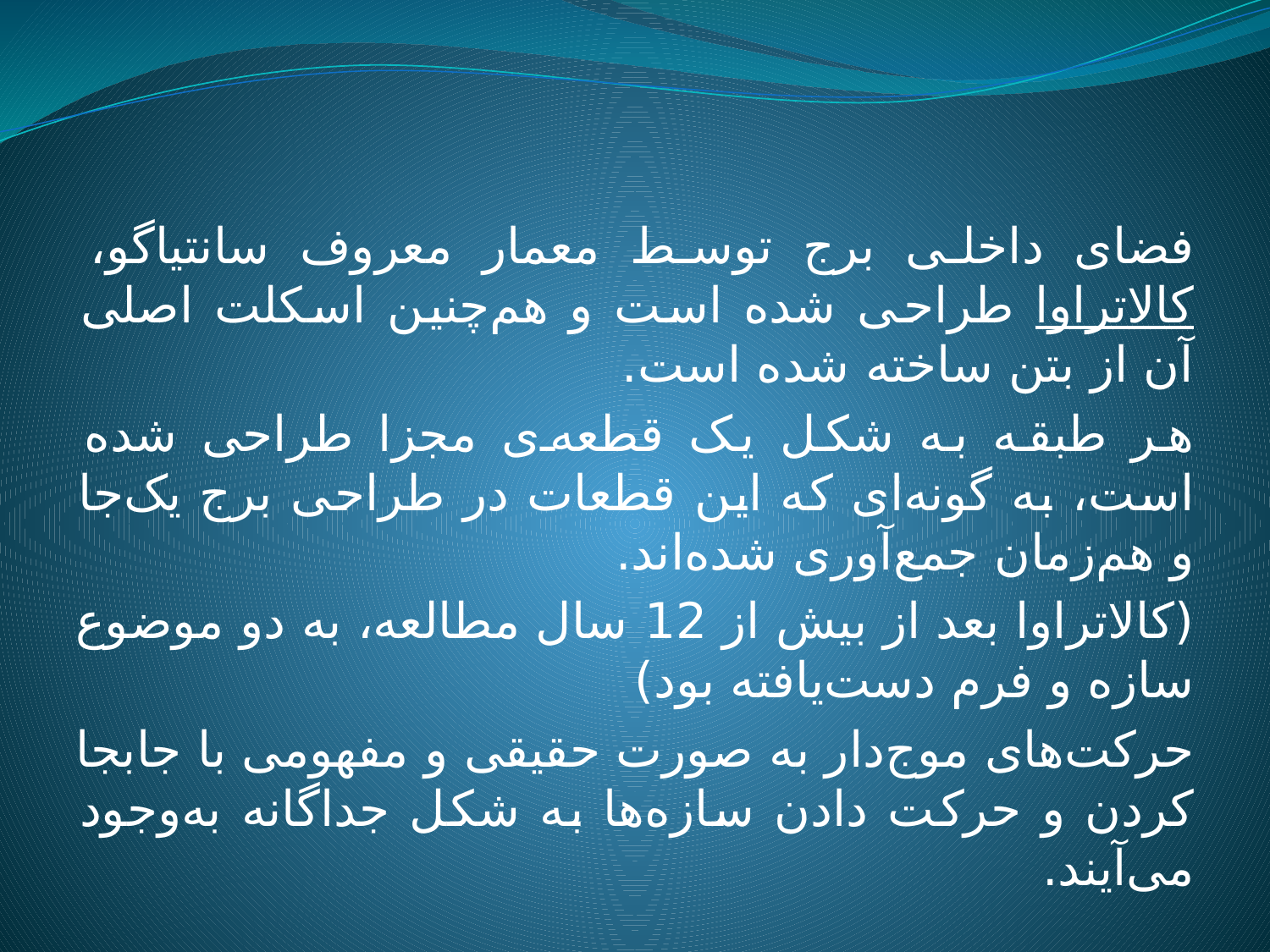

فضای داخلی برج توسط معمار معروف سانتیاگو، کالاتراوا طراحی شده است و هم‌چنین اسکلت اصلی آن از بتن ساخته شده است.
هر طبقه به شکل یک قطعه‌ی مجزا طراحی شده است، به گونه‌ای که این قطعات در طراحی برج یک‌جا و هم‌زمان جمع‌آوری شده‌اند.
(کالاتراوا بعد از بیش از 12 سال مطالعه، به دو موضوع سازه و فرم دست‌یافته بود)
حرکت‌های موج‌دار به صورت حقیقی و مفهومی با جابجا کردن و حرکت دادن سازه‌ها به شکل جداگانه به‌وجود می‌آیند.